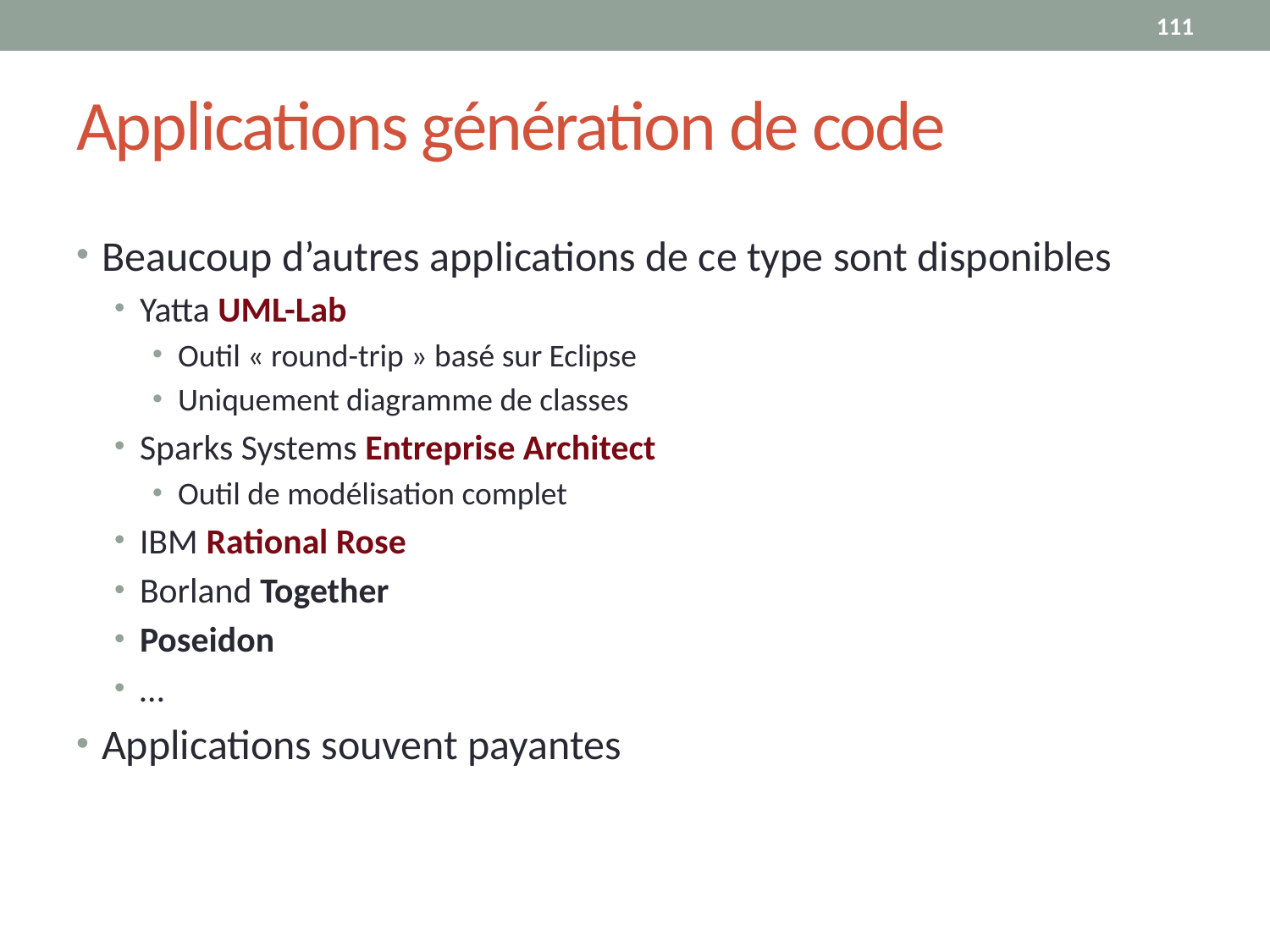

111
# Applications génération de code
Beaucoup d’autres applications de ce type sont disponibles
Yatta UML-Lab
Outil « round-trip » basé sur Eclipse
Uniquement diagramme de classes
Sparks Systems Entreprise Architect
Outil de modélisation complet
IBM Rational Rose
Borland Together
Poseidon
…
Applications souvent payantes